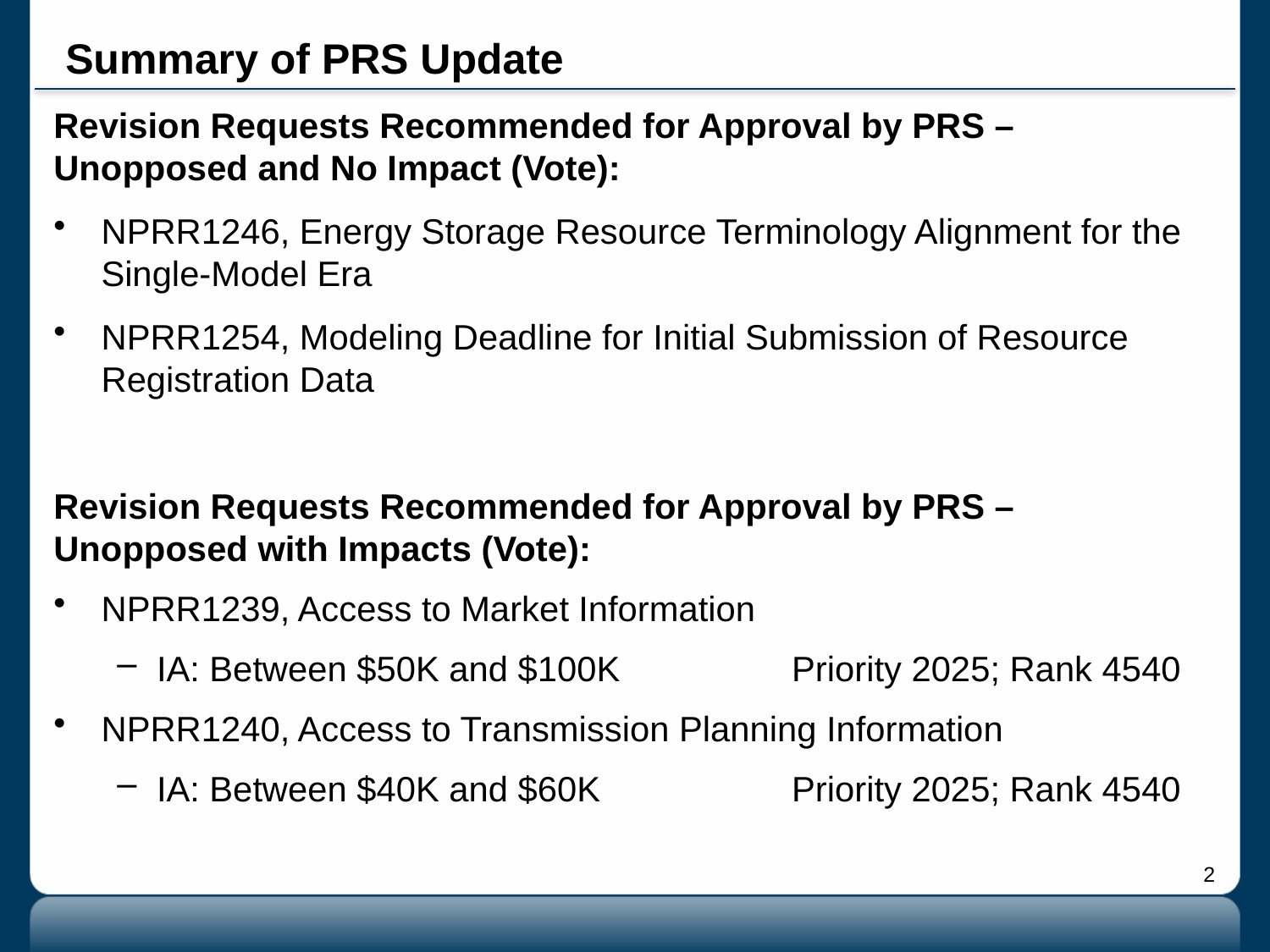

# Summary of PRS Update
Revision Requests Recommended for Approval by PRS – Unopposed and No Impact (Vote):
NPRR1246, Energy Storage Resource Terminology Alignment for the Single-Model Era
NPRR1254, Modeling Deadline for Initial Submission of Resource Registration Data

Revision Requests Recommended for Approval by PRS – Unopposed with Impacts (Vote):
NPRR1239, Access to Market Information
IA: Between $50K and $100K		Priority 2025; Rank 4540
NPRR1240, Access to Transmission Planning Information
IA: Between $40K and $60K		Priority 2025; Rank 4540